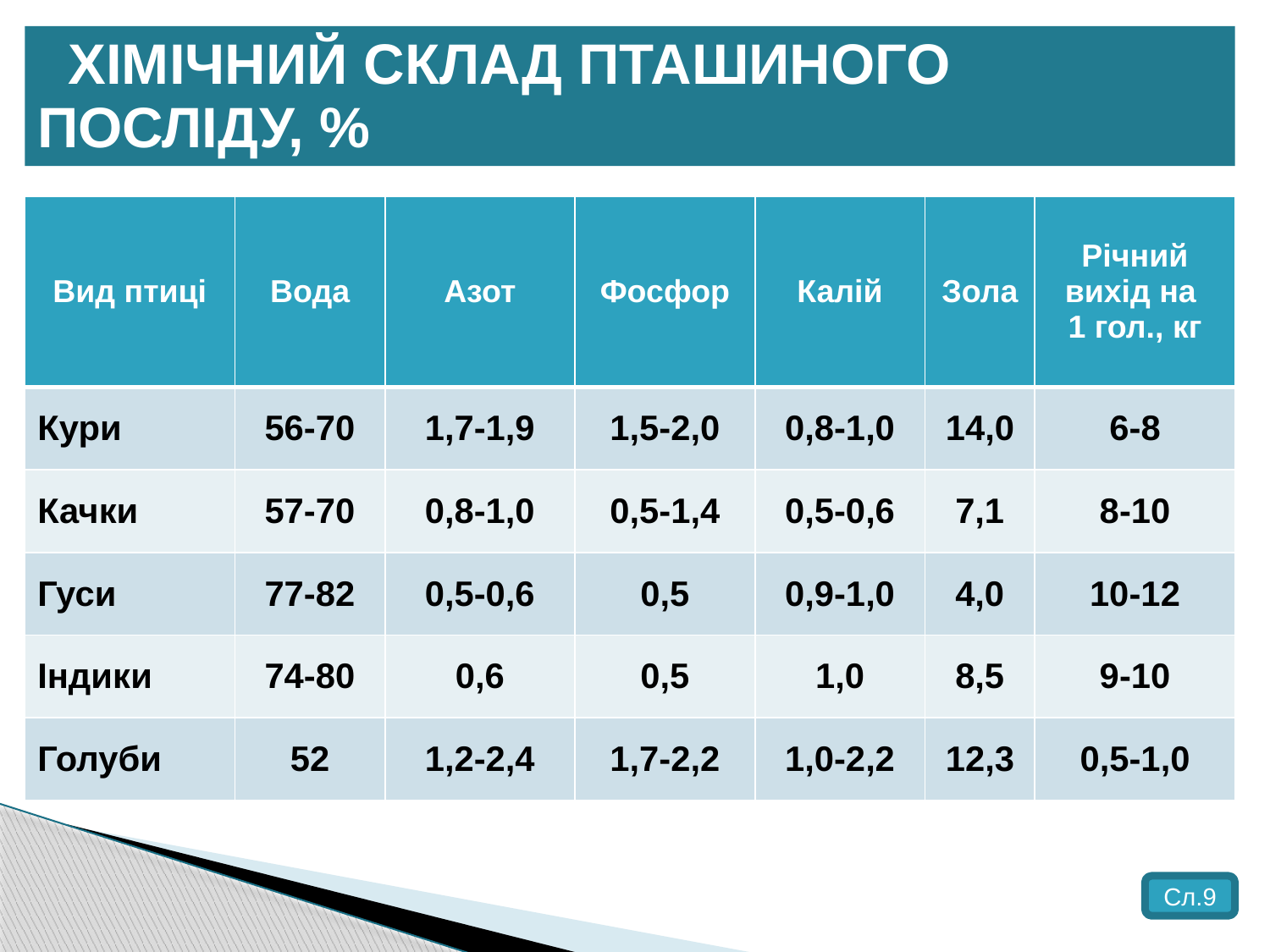

# ХІМІЧНИЙ СКЛАД ПТАШИНОГО ПОСЛІДУ, %
| Вид птиці | Вода | Азот | Фосфор | Калій | Зола | Річний вихід на 1 гол., кг |
| --- | --- | --- | --- | --- | --- | --- |
| Кури | 56-70 | 1,7-1,9 | 1,5-2,0 | 0,8-1,0 | 14,0 | 6-8 |
| Качки | 57-70 | 0,8-1,0 | 0,5-1,4 | 0,5-0,6 | 7,1 | 8-10 |
| Гуси | 77-82 | 0,5-0,6 | 0,5 | 0,9-1,0 | 4,0 | 10-12 |
| Індики | 74-80 | 0,6 | 0,5 | 1,0 | 8,5 | 9-10 |
| Голуби | 52 | 1,2-2,4 | 1,7-2,2 | 1,0-2,2 | 12,3 | 0,5-1,0 |
Сл.9